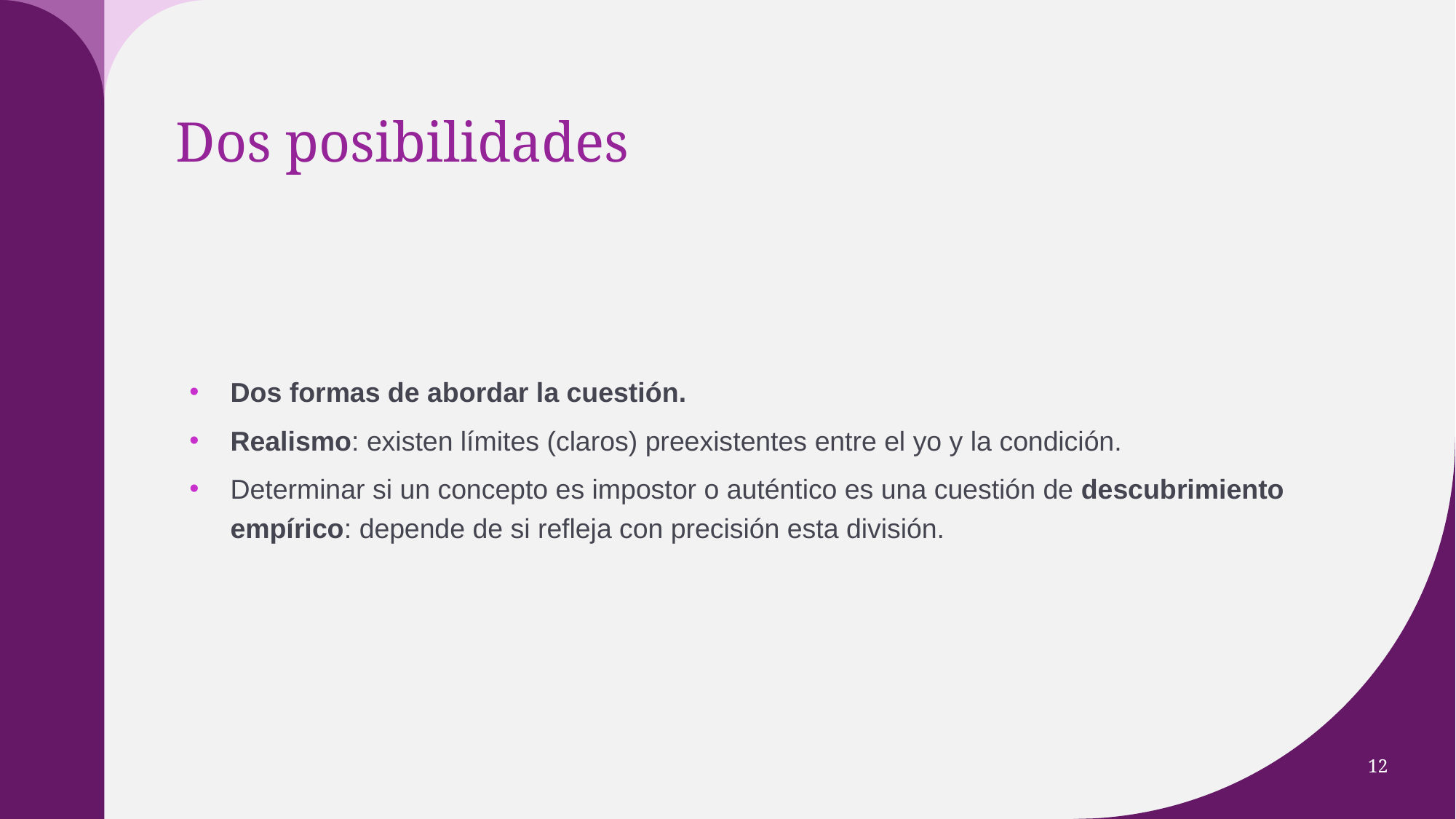

# Dos posibilidades
Dos formas de abordar la cuestión.
Realismo: existen límites (claros) preexistentes entre el yo y la condición.
Determinar si un concepto es impostor o auténtico es una cuestión de descubrimiento empírico: depende de si refleja con precisión esta división.
12